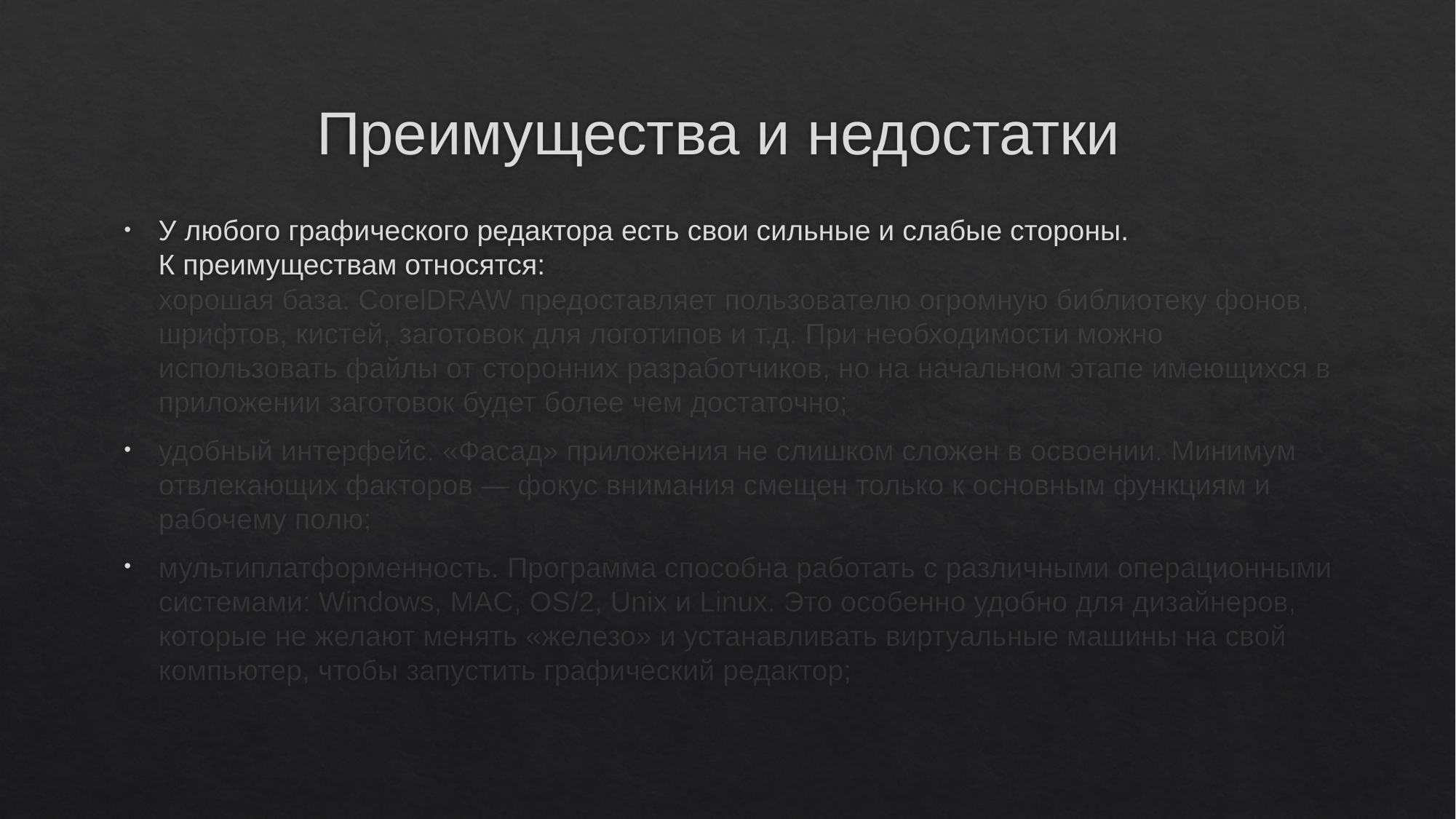

# Преимущества и недостатки
У любого графического редактора есть свои сильные и слабые стороны.
К преимуществам относятся:
хорошая база. CorelDRAW предоставляет пользователю огромную библиотеку фонов, шрифтов, кистей, заготовок для логотипов и т.д. При необходимости можно использовать файлы от сторонних разработчиков, но на начальном этапе имеющихся в приложении заготовок будет более чем достаточно;
удобный интерфейс. «Фасад» приложения не слишком сложен в освоении. Минимум отвлекающих факторов — фокус внимания смещен только к основным функциям и рабочему полю;
мультиплатформенность. Программа способна работать с различными операционными системами: Windows, MAC, OS/2, Unix и Linux. Это особенно удобно для дизайнеров, которые не желают менять «железо» и устанавливать виртуальные машины на свой компьютер, чтобы запустить графический редактор;